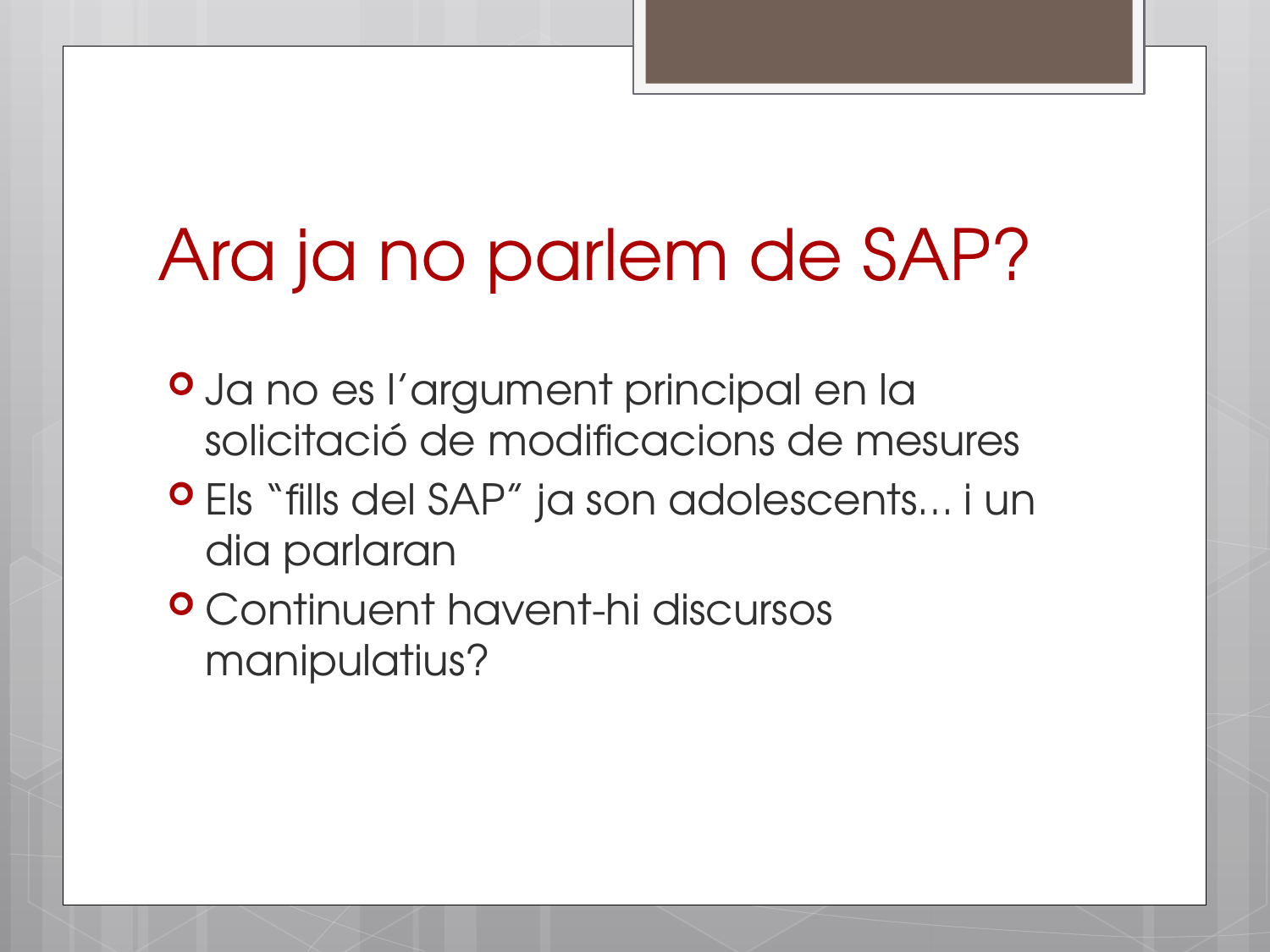

# Ara ja no parlem de SAP?
Ja no es l’argument principal en la solicitació de modificacions de mesures
Els “fills del SAP” ja son adolescents… i un dia parlaran
Continuent havent-hi discursos manipulatius?